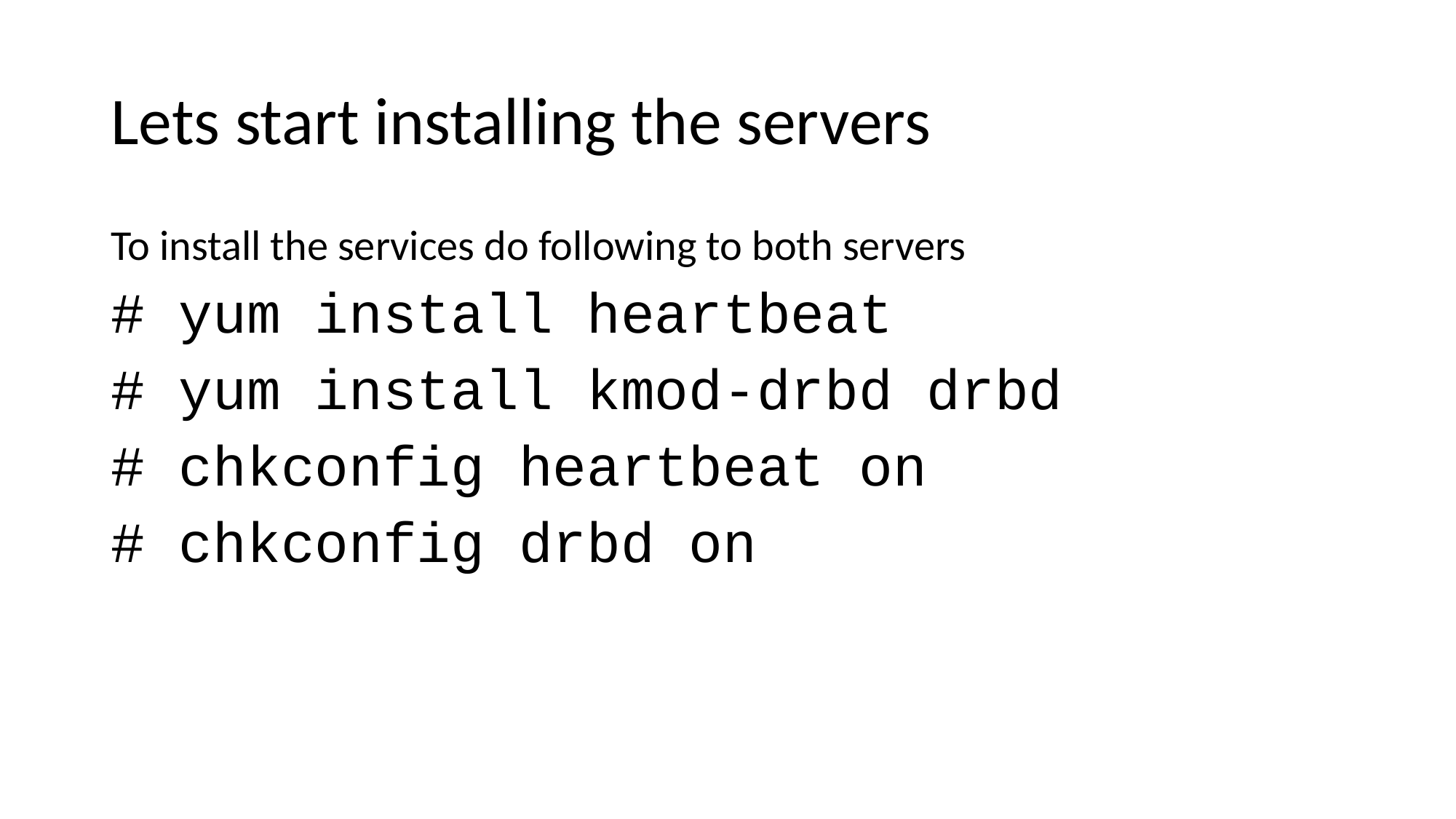

# Lets start installing the servers
To install the services do following to both servers
# yum install heartbeat
# yum install kmod-drbd drbd
# chkconfig heartbeat on
# chkconfig drbd on